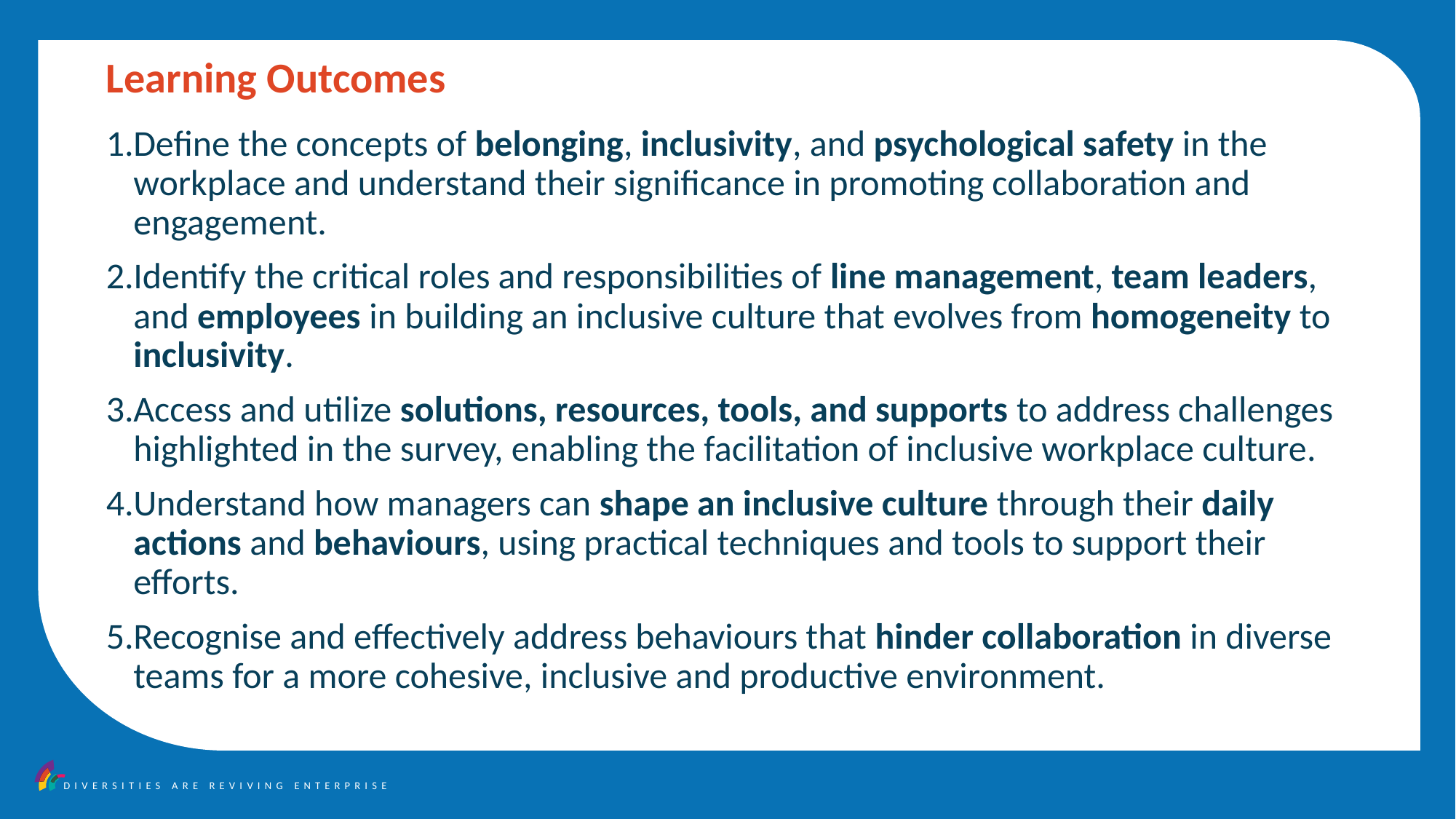

Learning Outcomes
Define the concepts of belonging, inclusivity, and psychological safety in the workplace and understand their significance in promoting collaboration and engagement.
Identify the critical roles and responsibilities of line management, team leaders, and employees in building an inclusive culture that evolves from homogeneity to inclusivity.
Access and utilize solutions, resources, tools, and supports to address challenges highlighted in the survey, enabling the facilitation of inclusive workplace culture.
Understand how managers can shape an inclusive culture through their daily actions and behaviours, using practical techniques and tools to support their efforts.
Recognise and effectively address behaviours that hinder collaboration in diverse teams for a more cohesive, inclusive and productive environment.